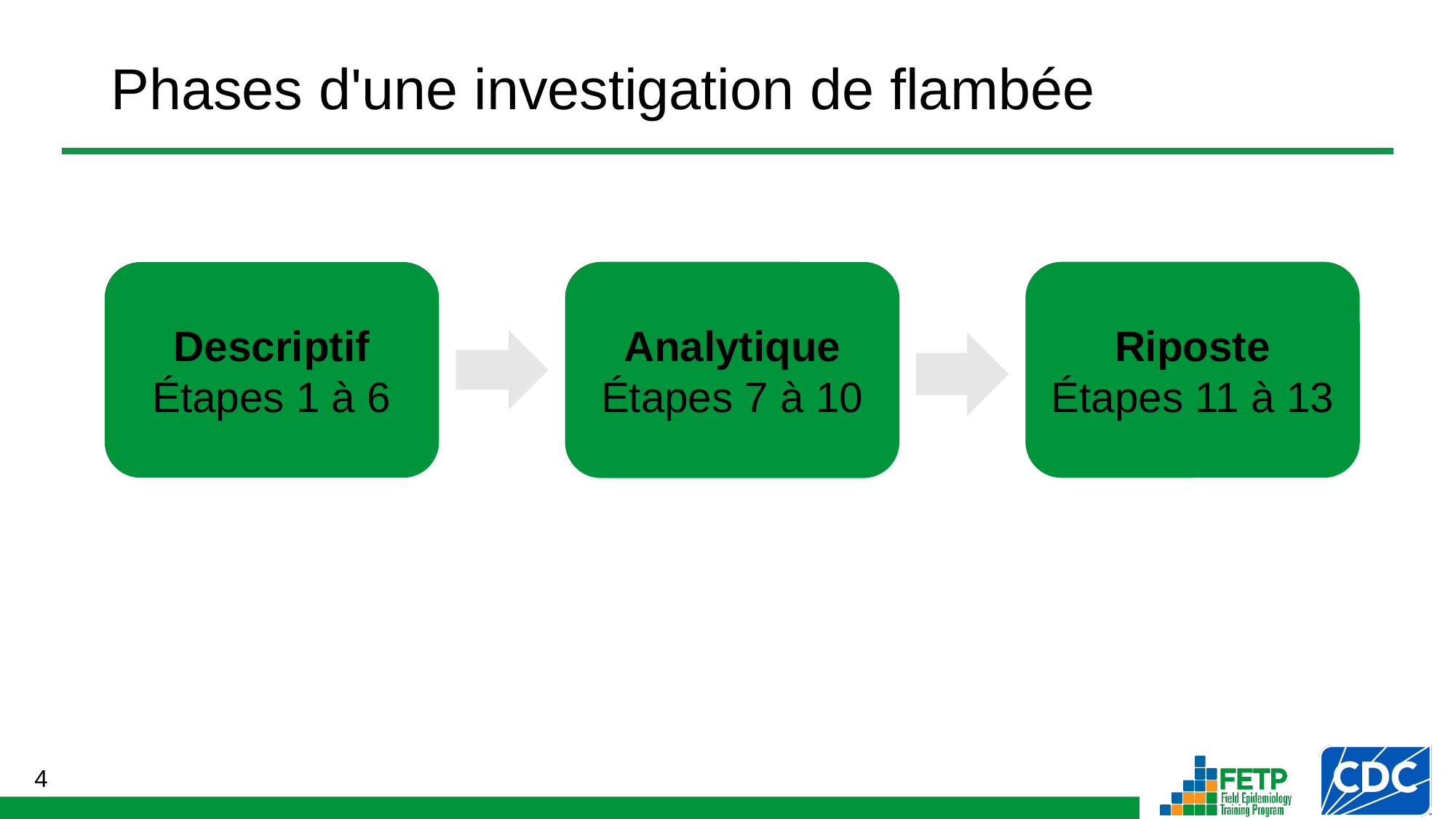

# Phases d'une investigation de flambée
Analytique
Étapes 7 à 10
Riposte
Étapes 11 à 13
Descriptif
Étapes 1 à 6